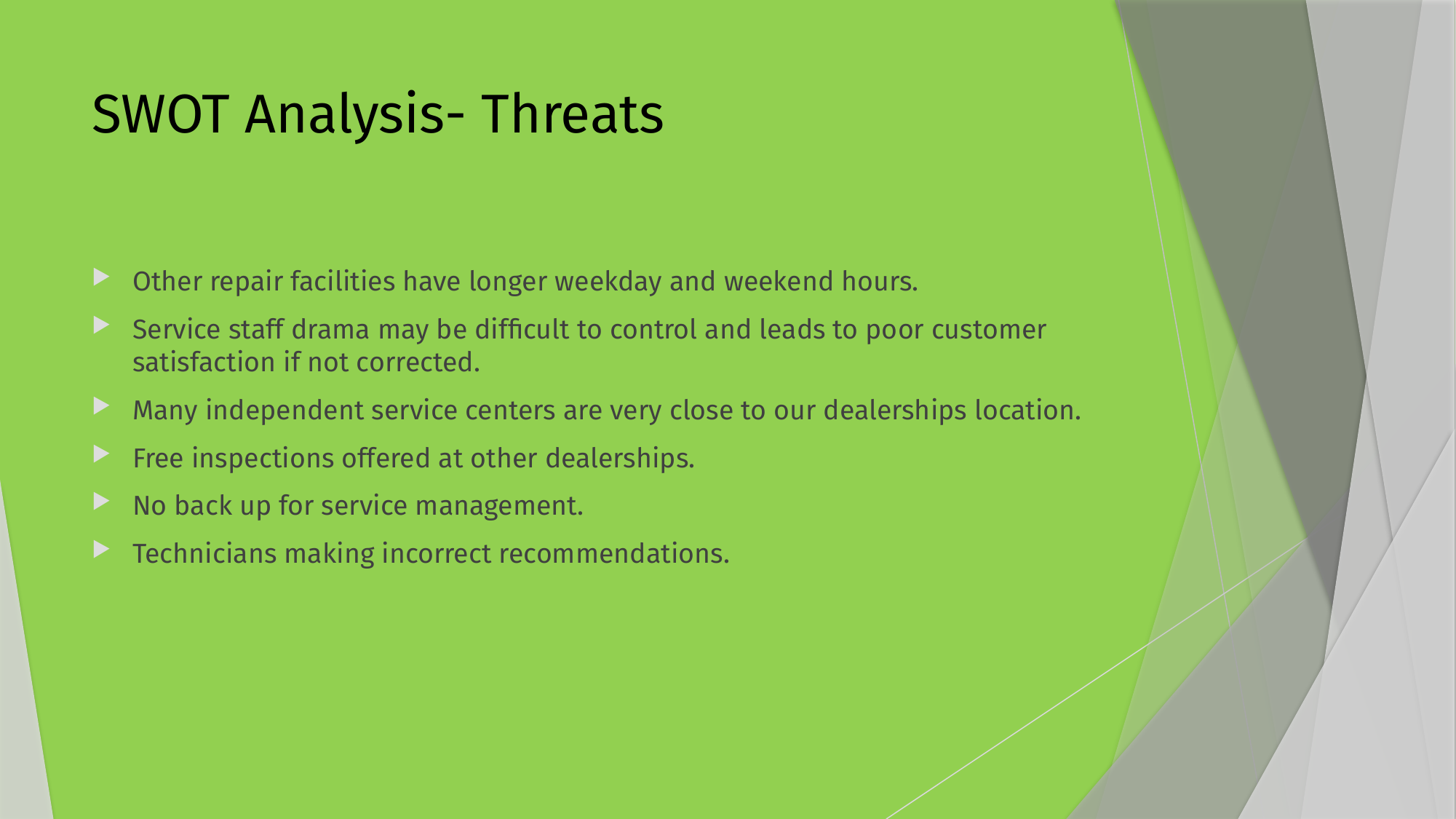

# SWOT Analysis- Threats
Other repair facilities have longer weekday and weekend hours.
Service staff drama may be difficult to control and leads to poor customer satisfaction if not corrected.
Many independent service centers are very close to our dealerships location.
Free inspections offered at other dealerships.
No back up for service management.
Technicians making incorrect recommendations.